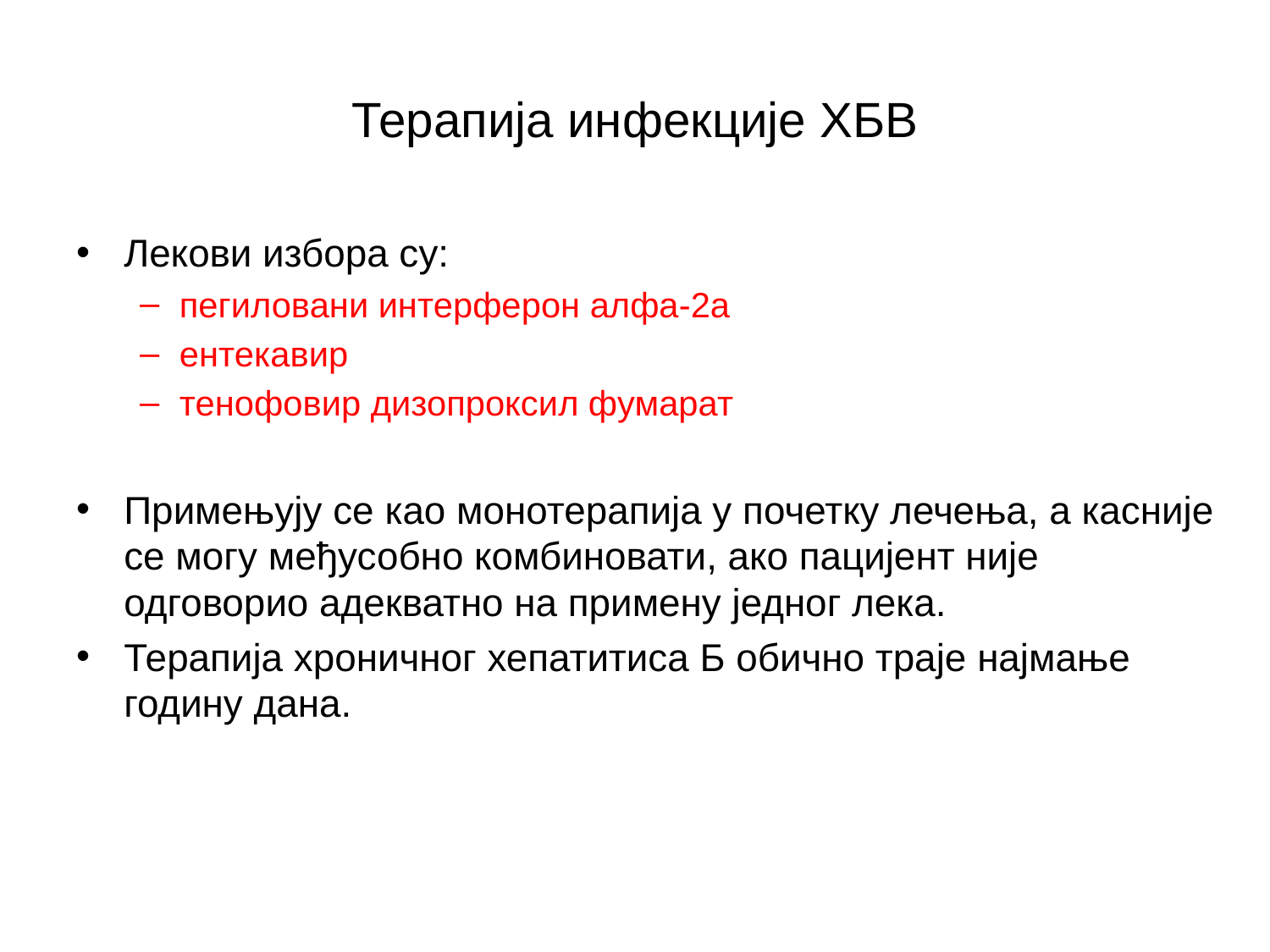

# Терапија инфекције ХБВ
Лекови избора су:
пегиловани интерферон алфа-2а
ентекавир
тенофовир дизопроксил фумарат

Примењују се као монотерапија у почетку лечења, а касније се могу међусобно комбиновати, ако пацијент није одговорио адекватно на примену једног лека.
Терапија хроничног хепатитиса Б обично траје најмање годину дана.